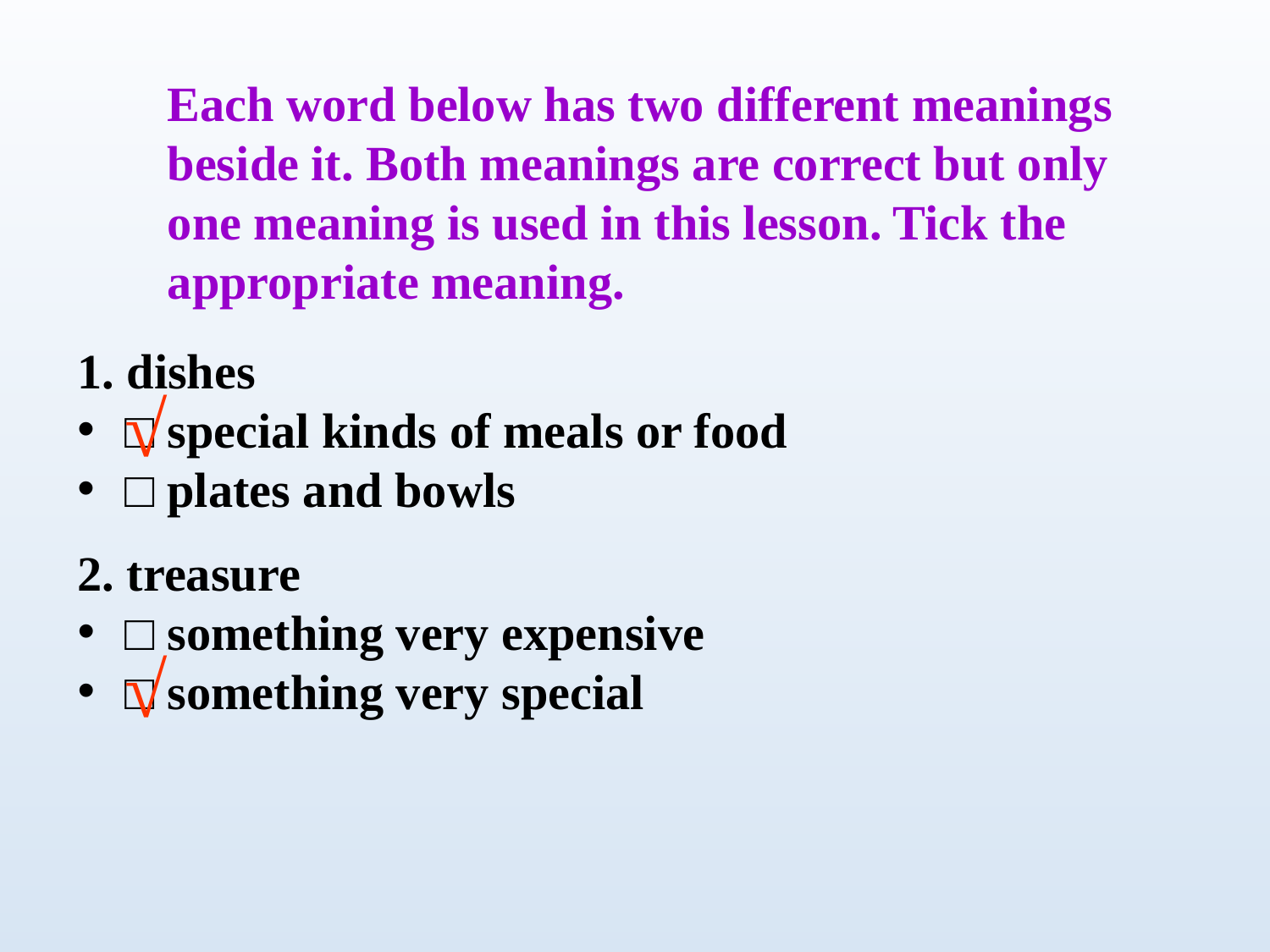

Each word below has two different meanings beside it. Both meanings are correct but only one meaning is used in this lesson. Tick the appropriate meaning.
1. dishes
□ special kinds of meals or food
□ plates and bowls

√
2. treasure
□ something very expensive
□ something very special

√